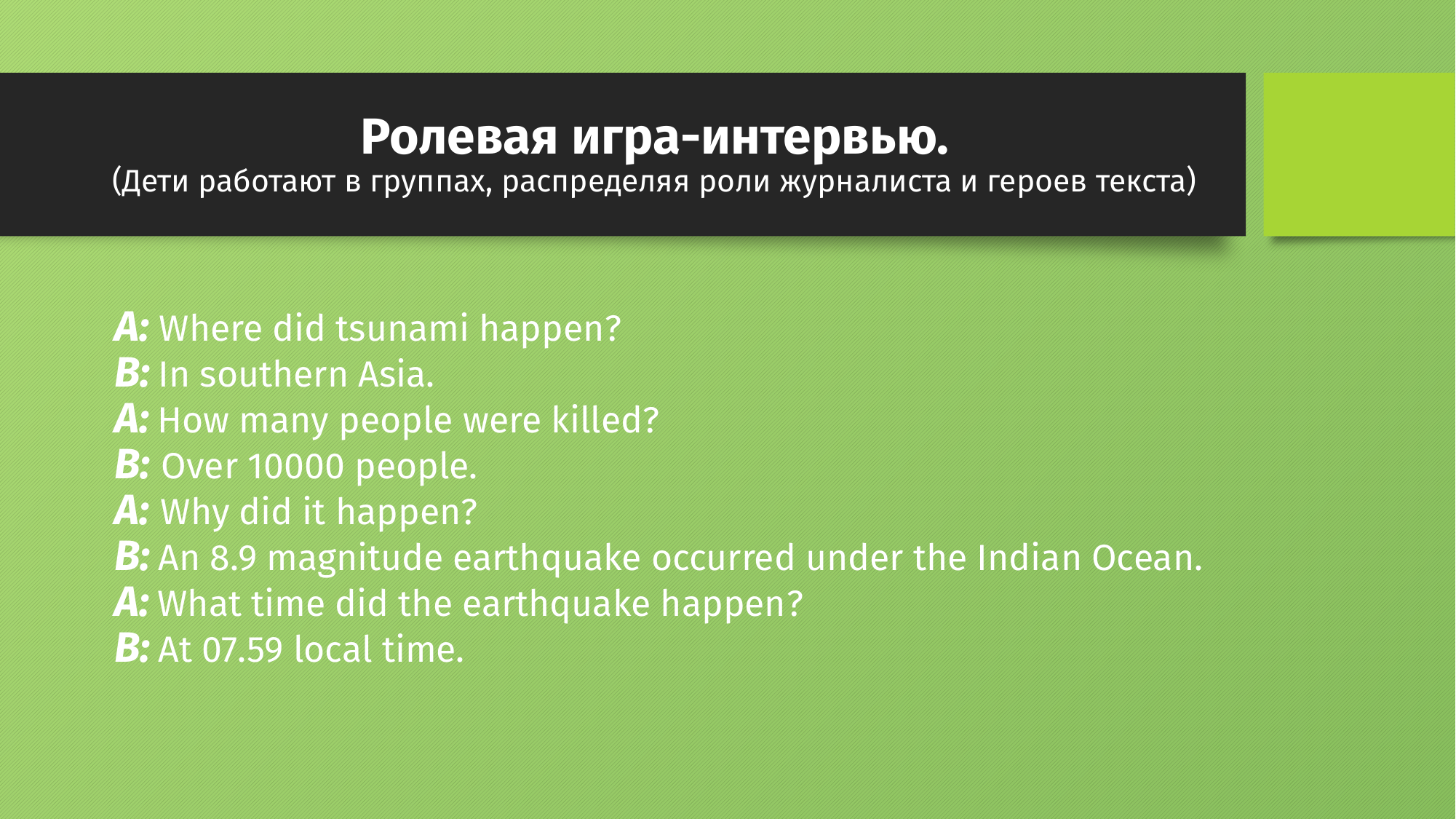

# Ролевая игра-интервью. (Дети работают в группах, распределяя роли журналиста и героев текста)
А: Where did tsunami happen?
В: In southern Asia.
А: How many people were killed?
В: Over 10000 people.
А: Why did it happen?
В: An 8.9 magnitude earthquake occurred under the Indian Ocean.
А: What time did the earthquake happen?
В: At 07.59 local time.